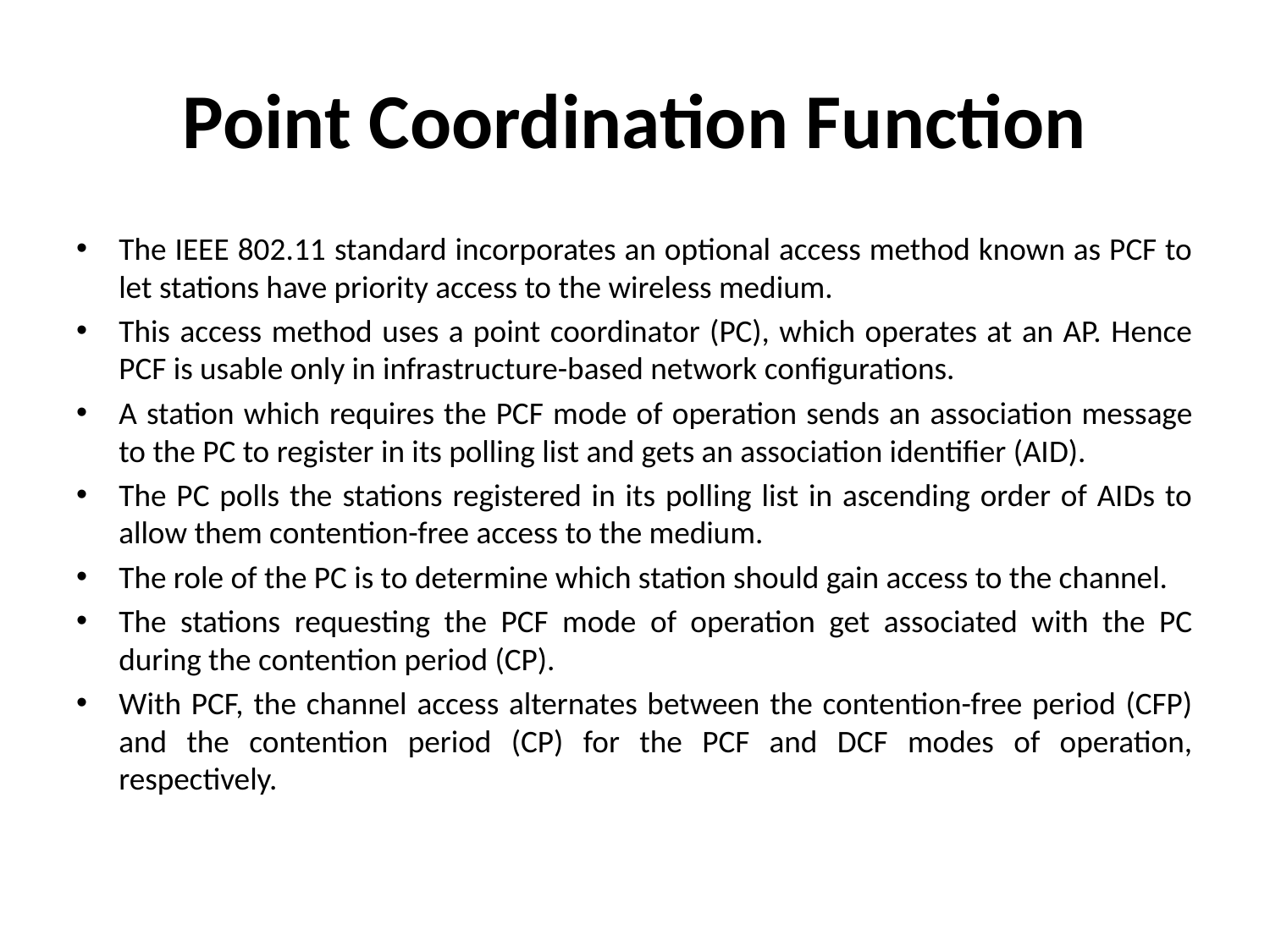

# Point Coordination Function
The IEEE 802.11 standard incorporates an optional access method known as PCF to let stations have priority access to the wireless medium.
This access method uses a point coordinator (PC), which operates at an AP. Hence PCF is usable only in infrastructure-based network configurations.
A station which requires the PCF mode of operation sends an association message to the PC to register in its polling list and gets an association identifier (AID).
The PC polls the stations registered in its polling list in ascending order of AIDs to allow them contention-free access to the medium.
The role of the PC is to determine which station should gain access to the channel.
The stations requesting the PCF mode of operation get associated with the PC during the contention period (CP).
With PCF, the channel access alternates between the contention-free period (CFP) and the contention period (CP) for the PCF and DCF modes of operation, respectively.